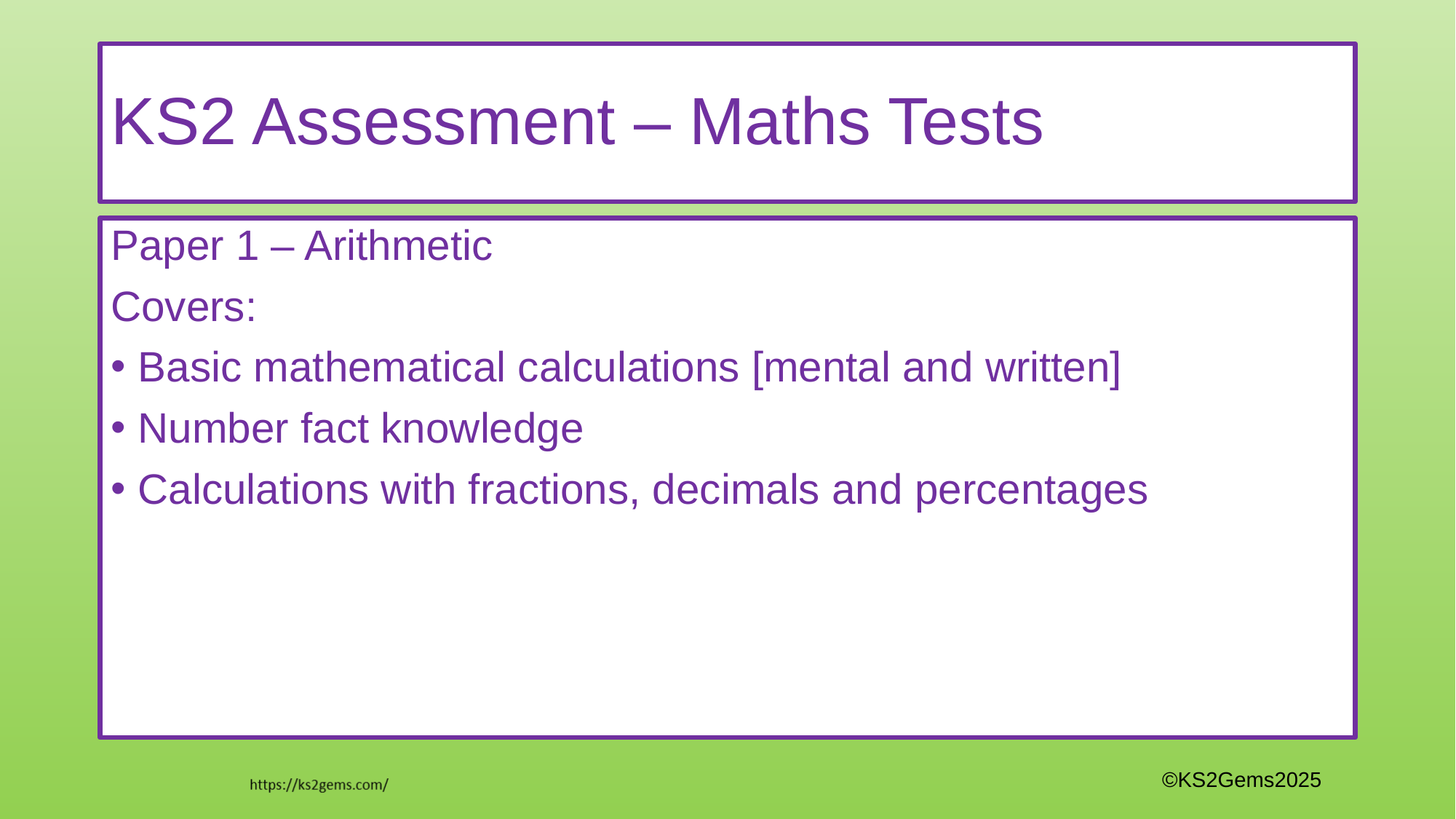

# KS2 Assessment – Maths Tests
Paper 1 – Arithmetic
Covers:
Basic mathematical calculations [mental and written]
Number fact knowledge
Calculations with fractions, decimals and percentages